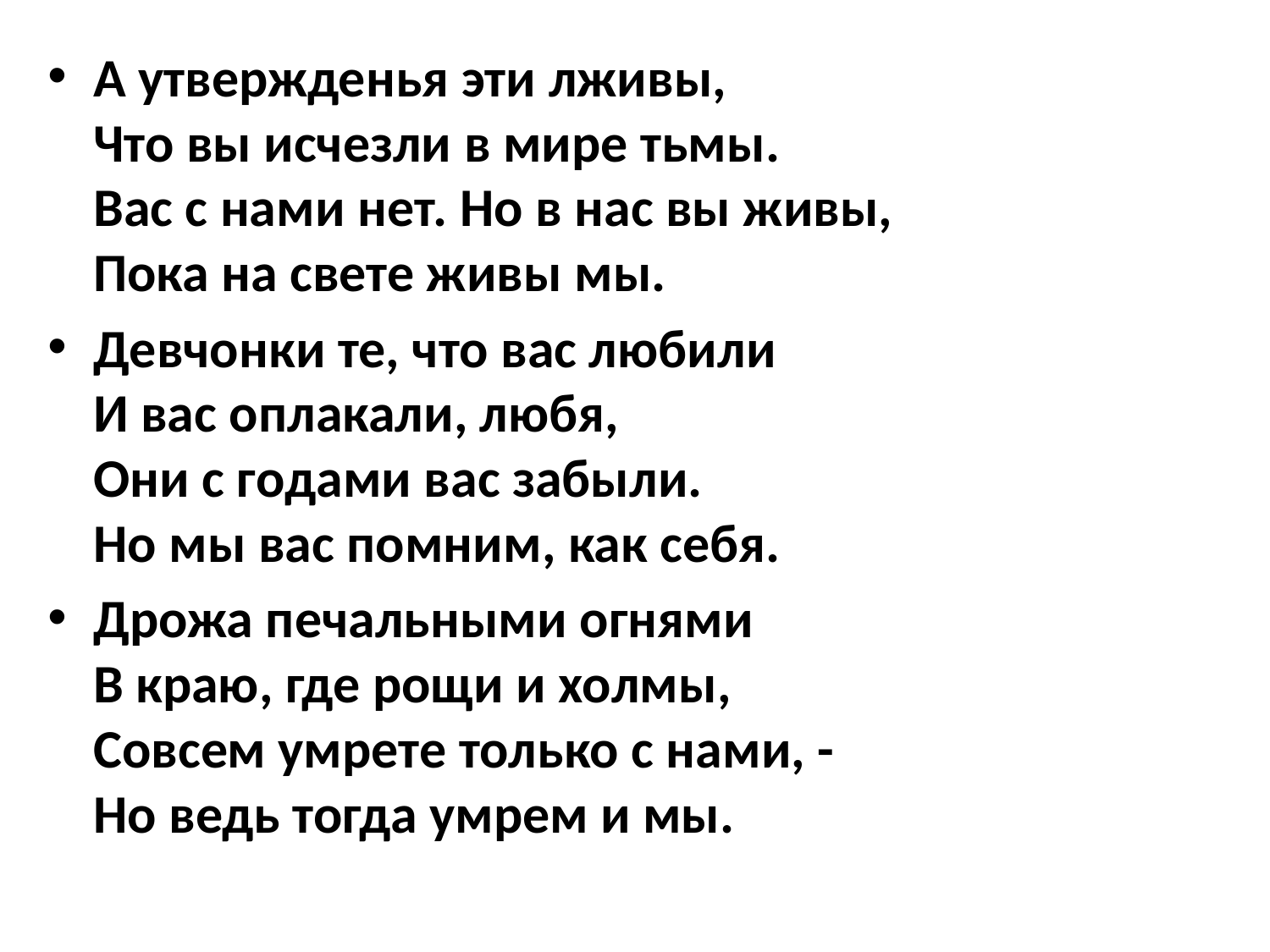

А утвержденья эти лживы,
Что вы исчезли в мире тьмы.
Вас с нами нет. Но в нас вы живы,
Пока на свете живы мы.
Девчонки те, что вас любили
И вас оплакали, любя,
Они с годами вас забыли.
Но мы вас помним, как себя.
Дрожа печальными огнями
В краю, где рощи и холмы,
Совсем умрете только с нами, -
Но ведь тогда умрем и мы.